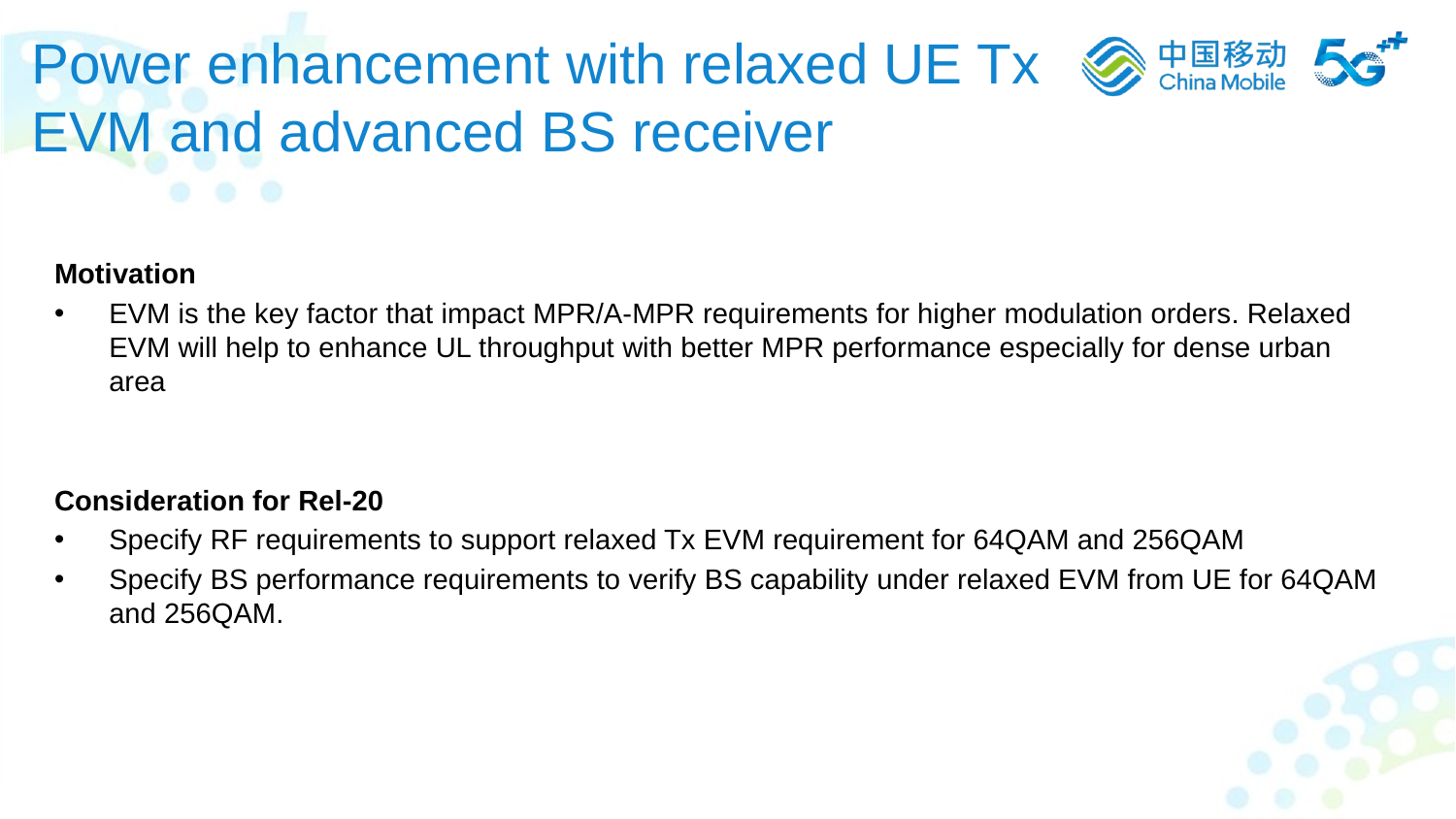

Power enhancement with relaxed UE Tx EVM and advanced BS receiver
Motivation
EVM is the key factor that impact MPR/A-MPR requirements for higher modulation orders. Relaxed EVM will help to enhance UL throughput with better MPR performance especially for dense urban area

Consideration for Rel-20
Specify RF requirements to support relaxed Tx EVM requirement for 64QAM and 256QAM
Specify BS performance requirements to verify BS capability under relaxed EVM from UE for 64QAM and 256QAM.